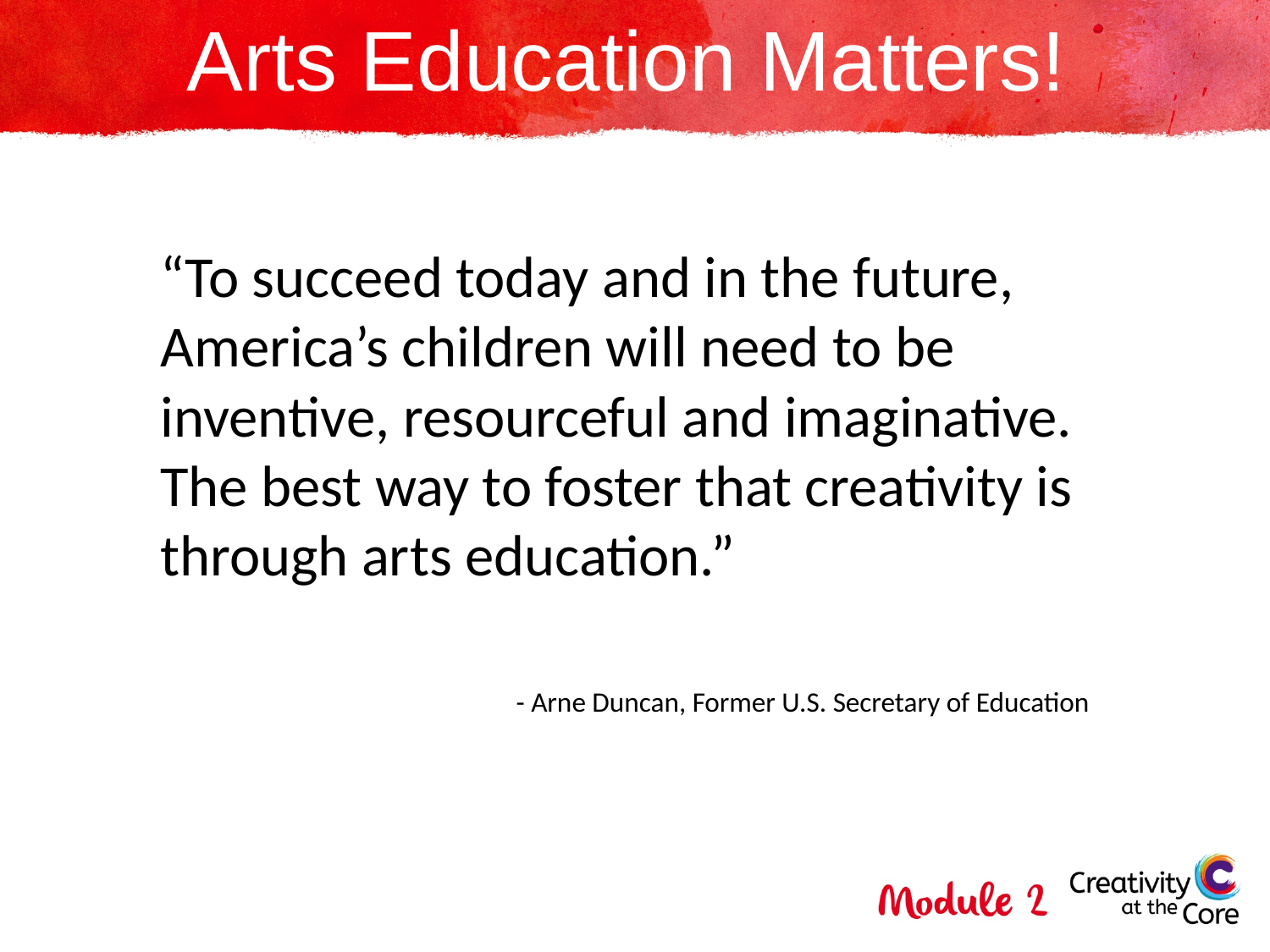

Arts Education Matters!
“To succeed today and in the future, America’s children will need to be inventive, resourceful and imaginative. The best way to foster that creativity is through arts education.”

		        - Arne Duncan, Former U.S. Secretary of Education